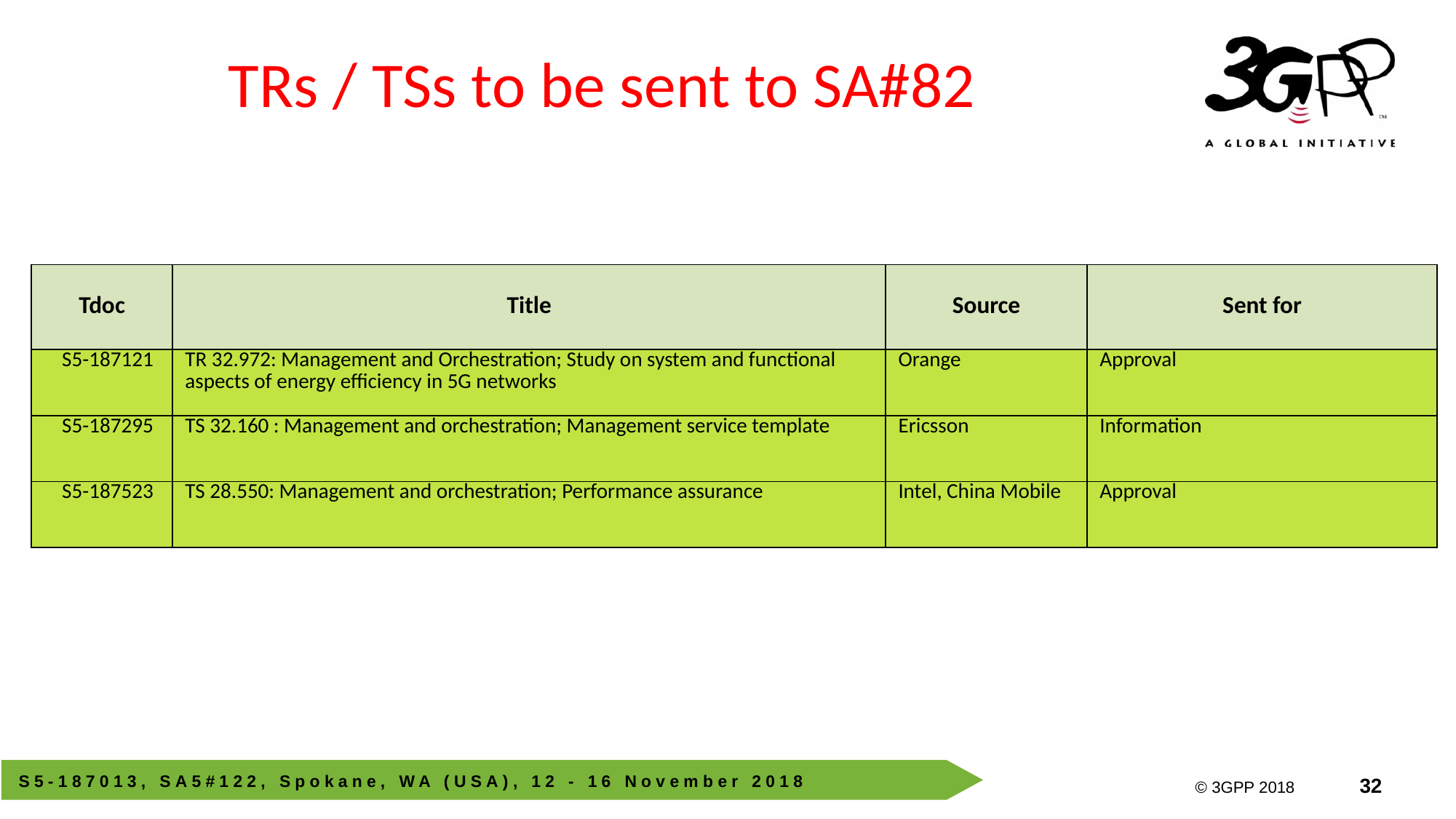

# TRs / TSs to be sent to SA#82
| Tdoc | Title | Source | Sent for |
| --- | --- | --- | --- |
| S5-187121 | TR 32.972: Management and Orchestration; Study on system and functional aspects of energy efficiency in 5G networks | Orange | Approval |
| S5-187295 | TS 32.160 : Management and orchestration; Management service template | Ericsson | Information |
| S5-187523 | TS 28.550: Management and orchestration; Performance assurance | Intel, China Mobile | Approval |